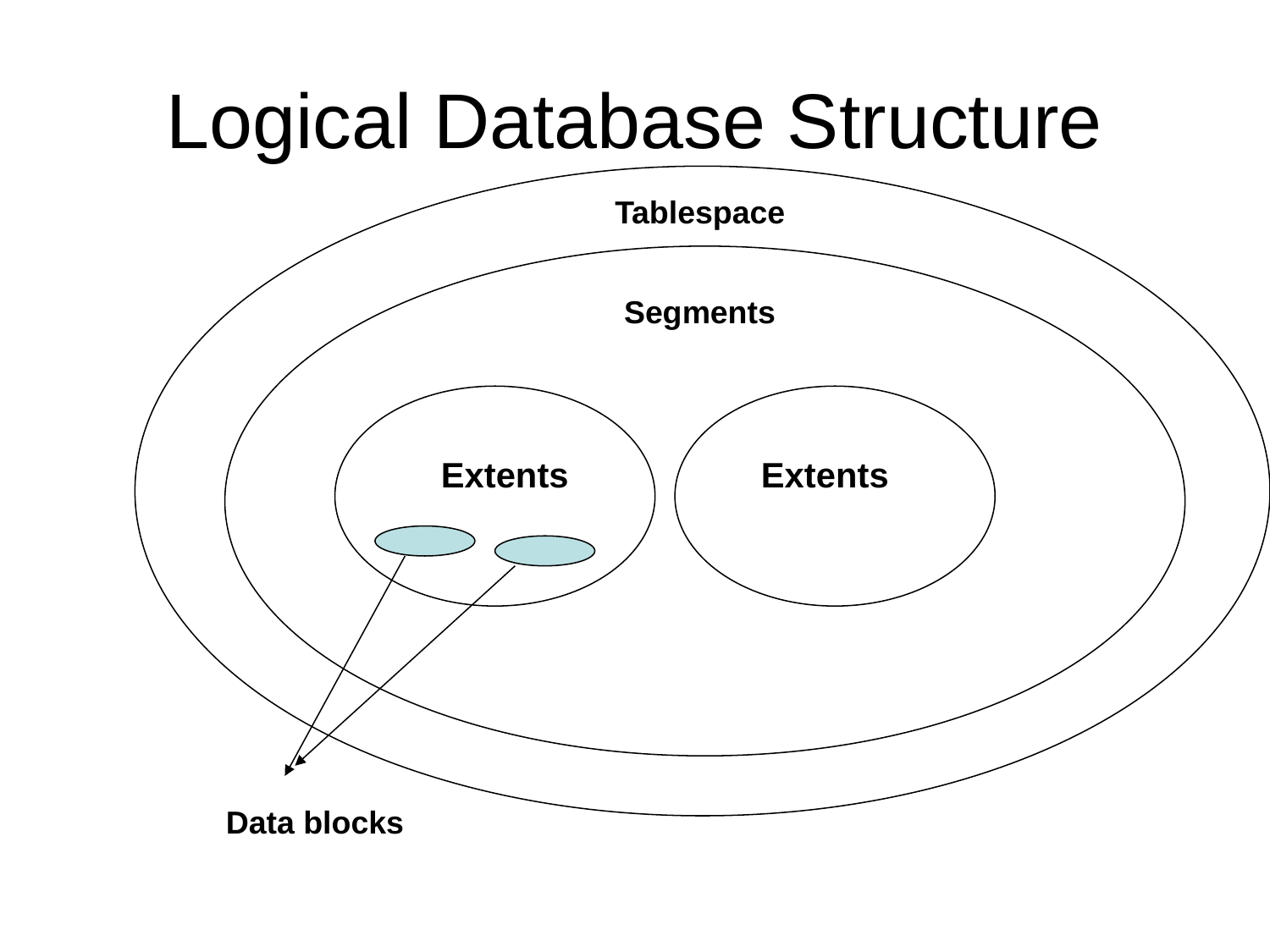

# Logical Database Structure

Tablespace

Segments

Extents
Extents

Data blocks